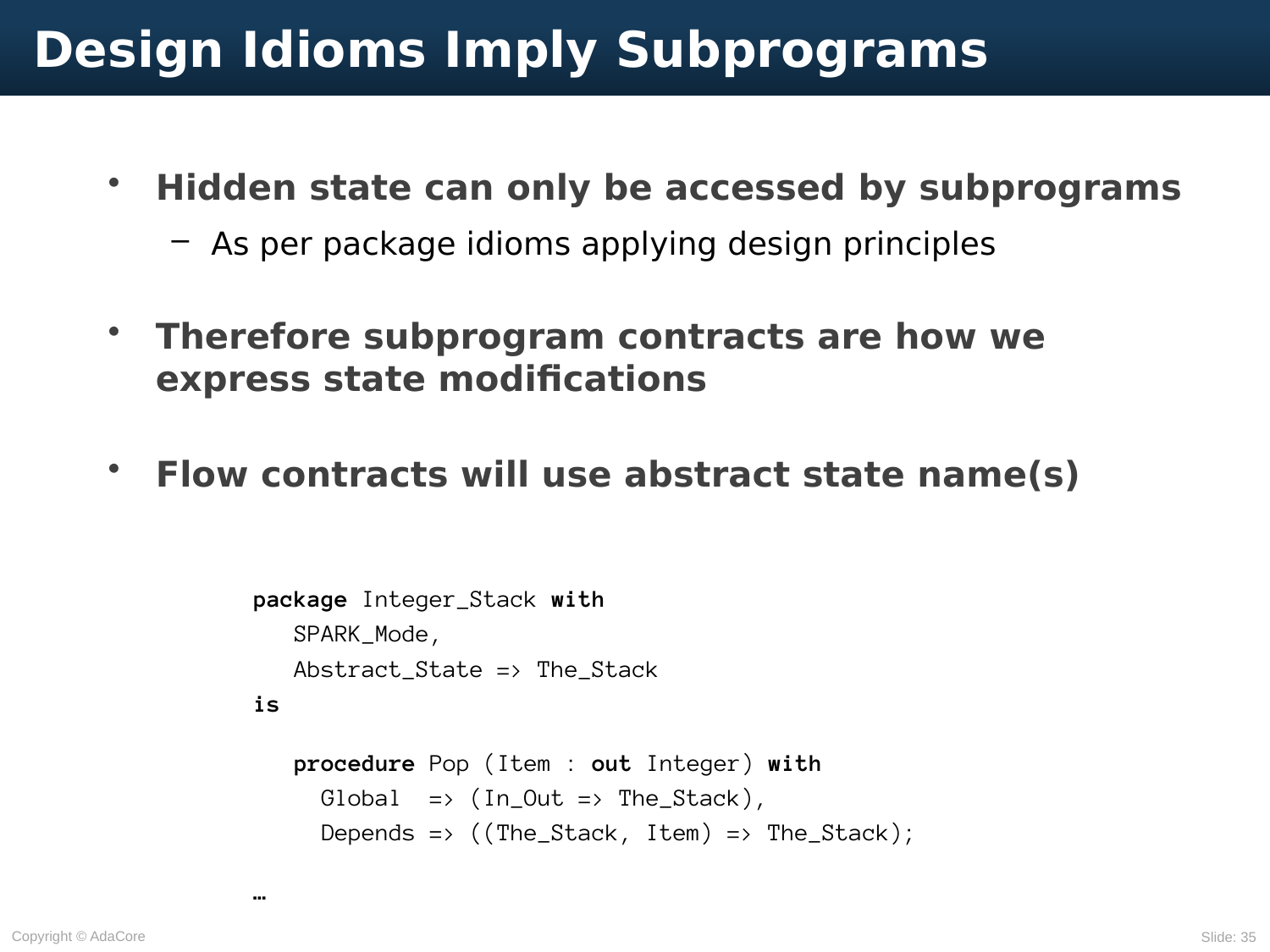

# Design Idioms Imply Subprograms
Hidden state can only be accessed by subprograms
As per package idioms applying design principles
Therefore subprogram contracts are how we express state modifications
Flow contracts will use abstract state name(s)
package Integer_Stack with
   SPARK_Mode,
   Abstract_State => The_Stack
is

   procedure Pop (Item : out Integer) with
     Global  => (In_Out => The_Stack),
     Depends => ((The_Stack, Item) => The_Stack);

…